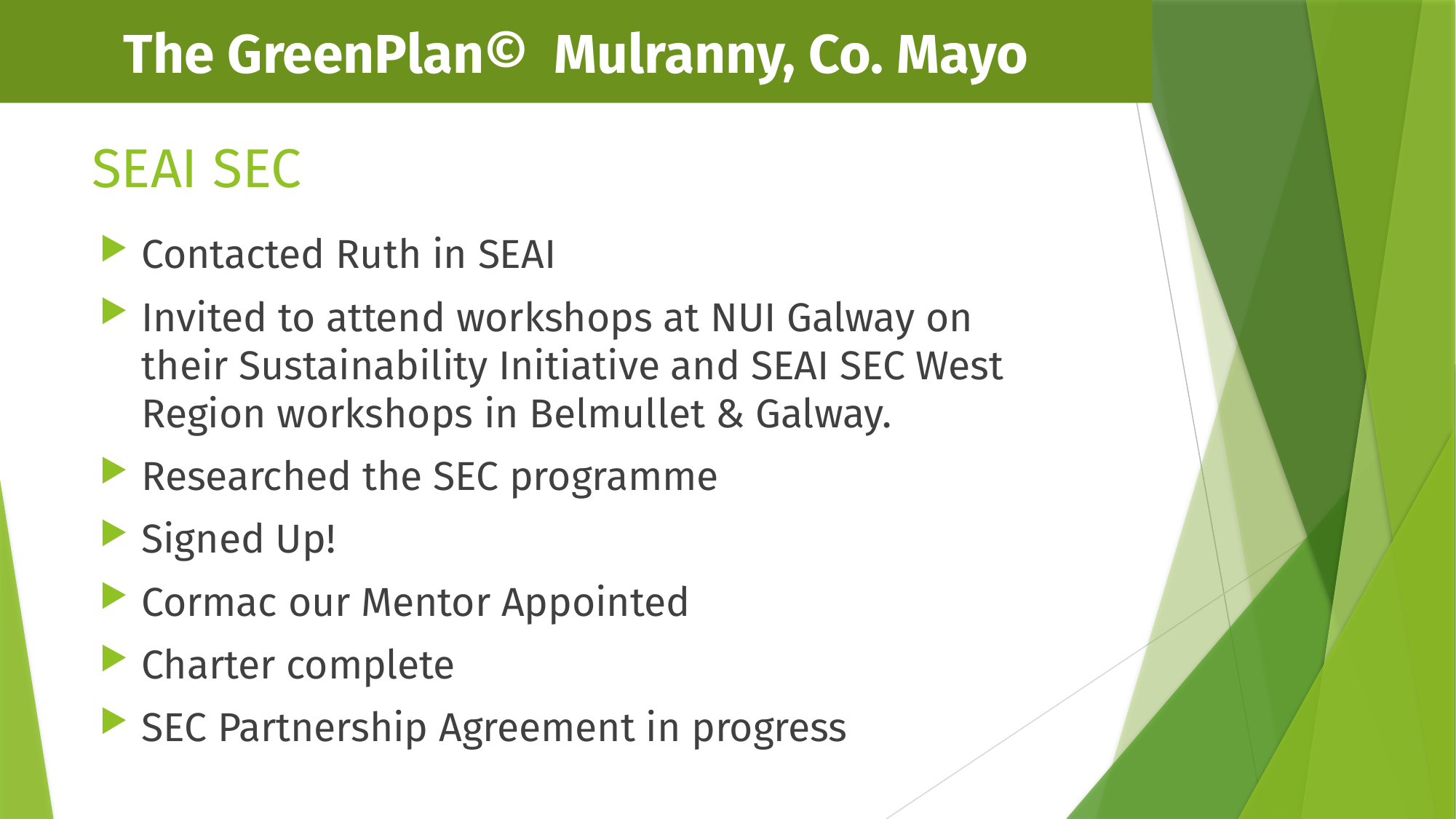

The GreenPlan©  Mulranny, Co. Mayo
# SEAI SEC
Contacted Ruth in SEAI
Invited to attend workshops at NUI Galway on their Sustainability Initiative and SEAI SEC West Region workshops in Belmullet & Galway.
Researched the SEC programme
Signed Up!
Cormac our Mentor Appointed
Charter complete
SEC Partnership Agreement in progress